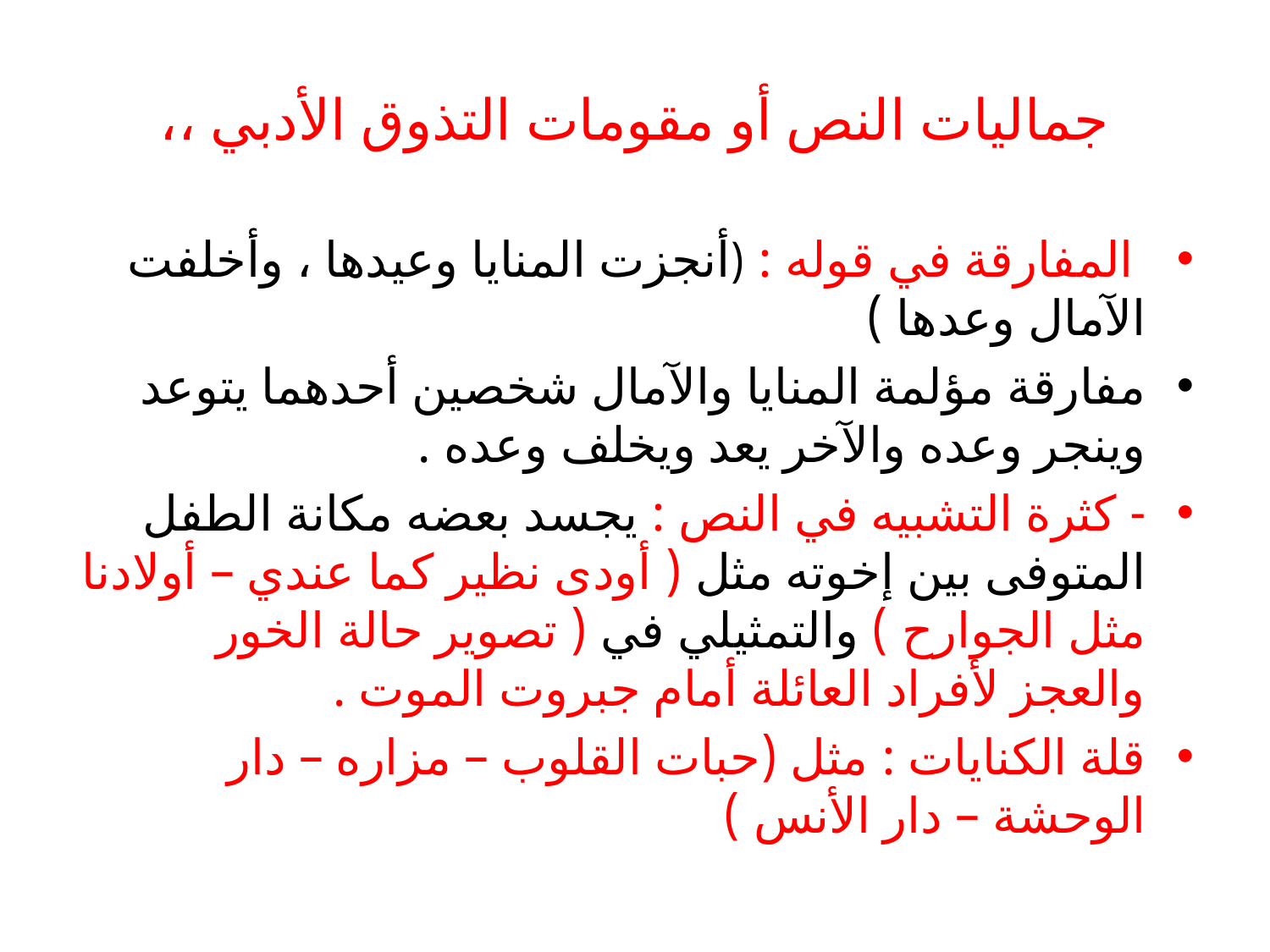

# جماليات النص أو مقومات التذوق الأدبي ،،
 المفارقة في قوله : (أنجزت المنايا وعيدها ، وأخلفت الآمال وعدها )
مفارقة مؤلمة المنايا والآمال شخصين أحدهما يتوعد وينجر وعده والآخر يعد ويخلف وعده .
- كثرة التشبيه في النص : يجسد بعضه مكانة الطفل المتوفى بين إخوته مثل ( أودى نظير كما عندي – أولادنا مثل الجوارح ) والتمثيلي في ( تصوير حالة الخور والعجز لأفراد العائلة أمام جبروت الموت .
قلة الكنايات : مثل (حبات القلوب – مزاره – دار الوحشة – دار الأنس )